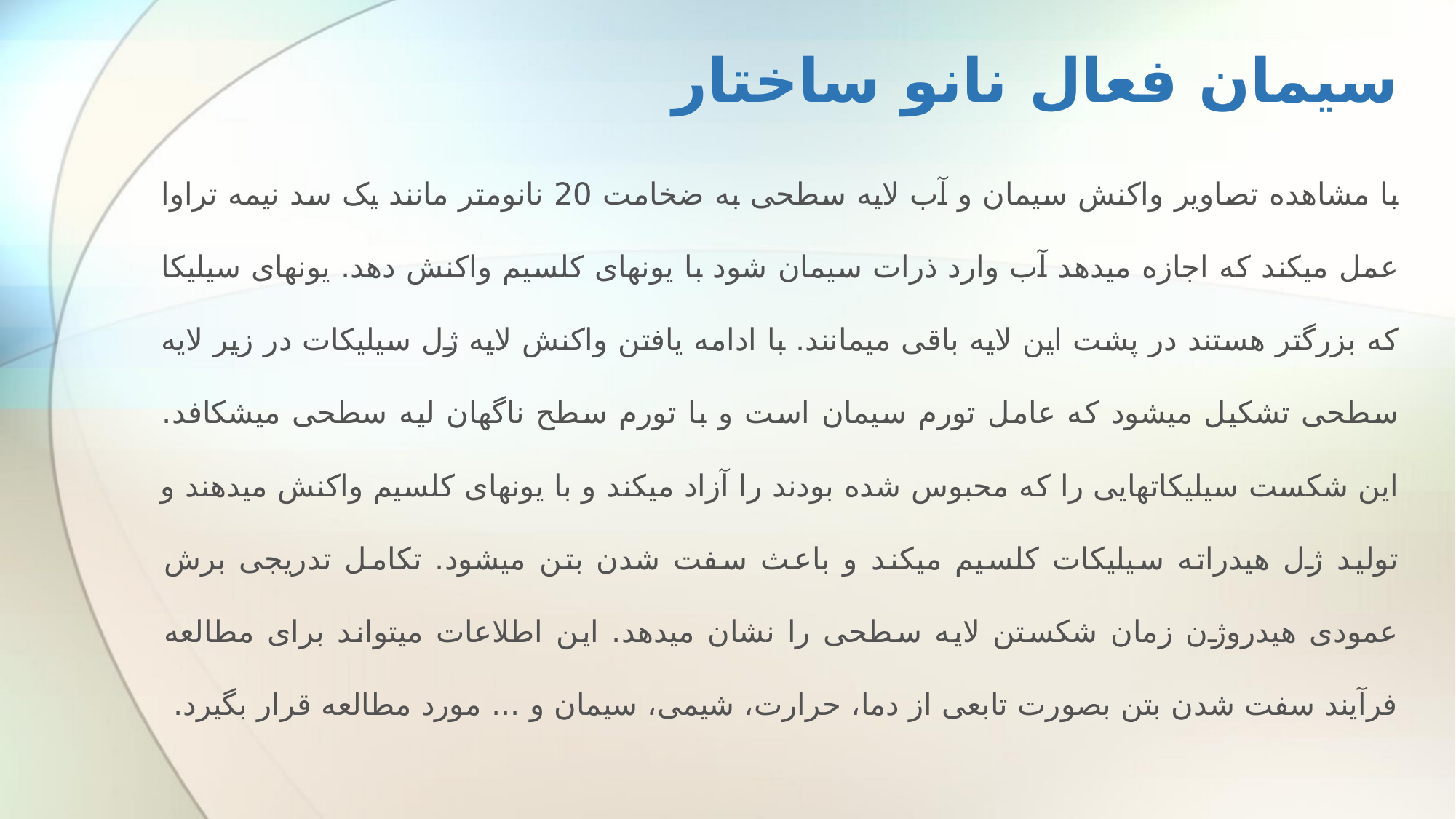

# سیمان فعال نانو ساختار
با مشاهده تصاویر واکنش سیمان و آب لایه سطحی به ضخامت 20 نانومتر مانند یک سد نیمه تراوا عمل می­کند که اجازه می­دهد آب وارد ذرات سیمان شود با یون­های کلسیم واکنش دهد. یون­های سیلیکا که بزرگتر هستند در پشت این لایه باقی می­مانند. با ادامه یافتن واکنش لایه ژل سیلیکات در زیر لایه سطحی تشکیل می­شود که عامل تورم سیمان است و با تورم سطح ناگهان لیه سطحی می­شکافد. این شکست سیلیکات­هایی را که محبوس شده بودند را آزاد می­کند و با یون­های کلسیم واکنش می­دهند و تولید ژل هیدراته سیلیکات کلسیم می­کند و باعث سفت شدن بتن می­شود. تکامل تدریجی برش عمودی هیدروژن زمان شکستن لایه سطحی را نشان می­دهد. این اطلاعات می­تواند برای مطالعه فرآیند سفت شدن بتن بصورت تابعی از دما، حرارت، شیمی، سیمان و ... مورد مطالعه قرار بگیرد.